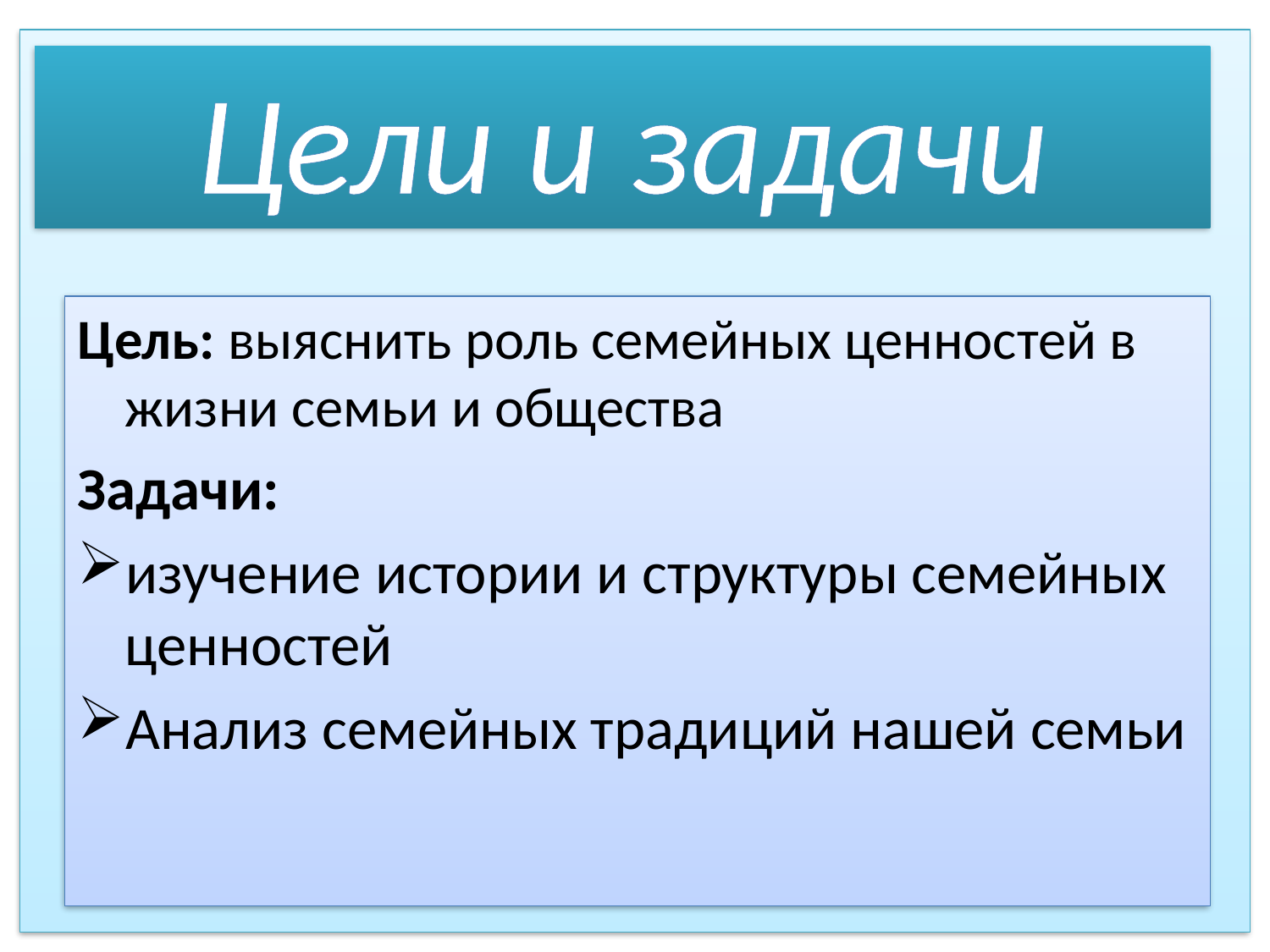

#
Цели и задачи
Цель: выяснить роль семейных ценностей в жизни семьи и общества
Задачи:
изучение истории и структуры семейных ценностей
Анализ семейных традиций нашей семьи